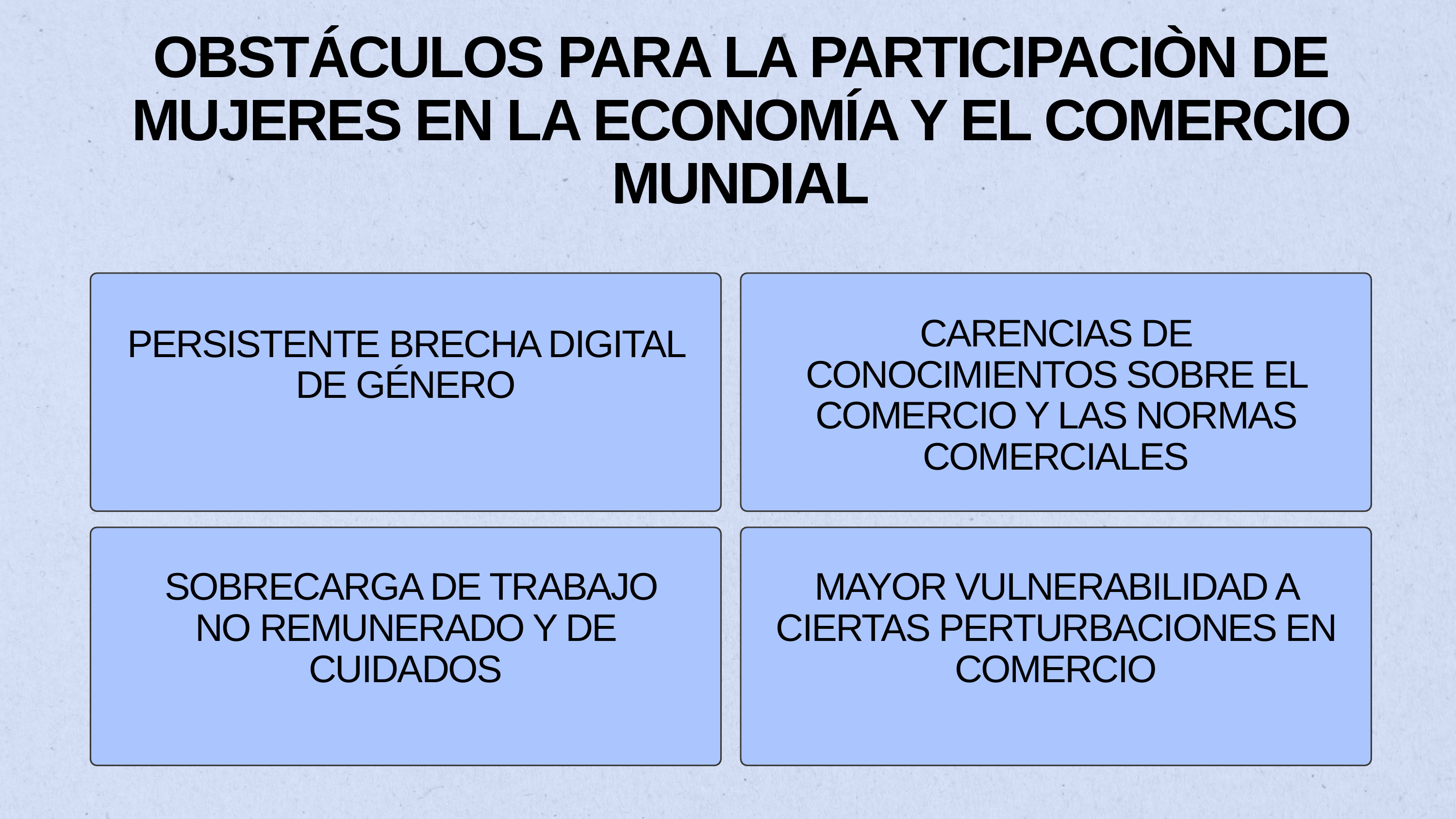

OBSTÁCULOS PARA LA PARTICIPACIÒN DE MUJERES EN LA ECONOMÍA Y EL COMERCIO MUNDIAL

CARENCIAS DE CONOCIMIENTOS SOBRE EL COMERCIO Y LAS NORMAS COMERCIALES
PERSISTENTE BRECHA DIGITAL DE GÉNERO

 SOBRECARGA DE TRABAJO NO REMUNERADO Y DE CUIDADOS
MAYOR VULNERABILIDAD A CIERTAS PERTURBACIONES EN COMERCIO